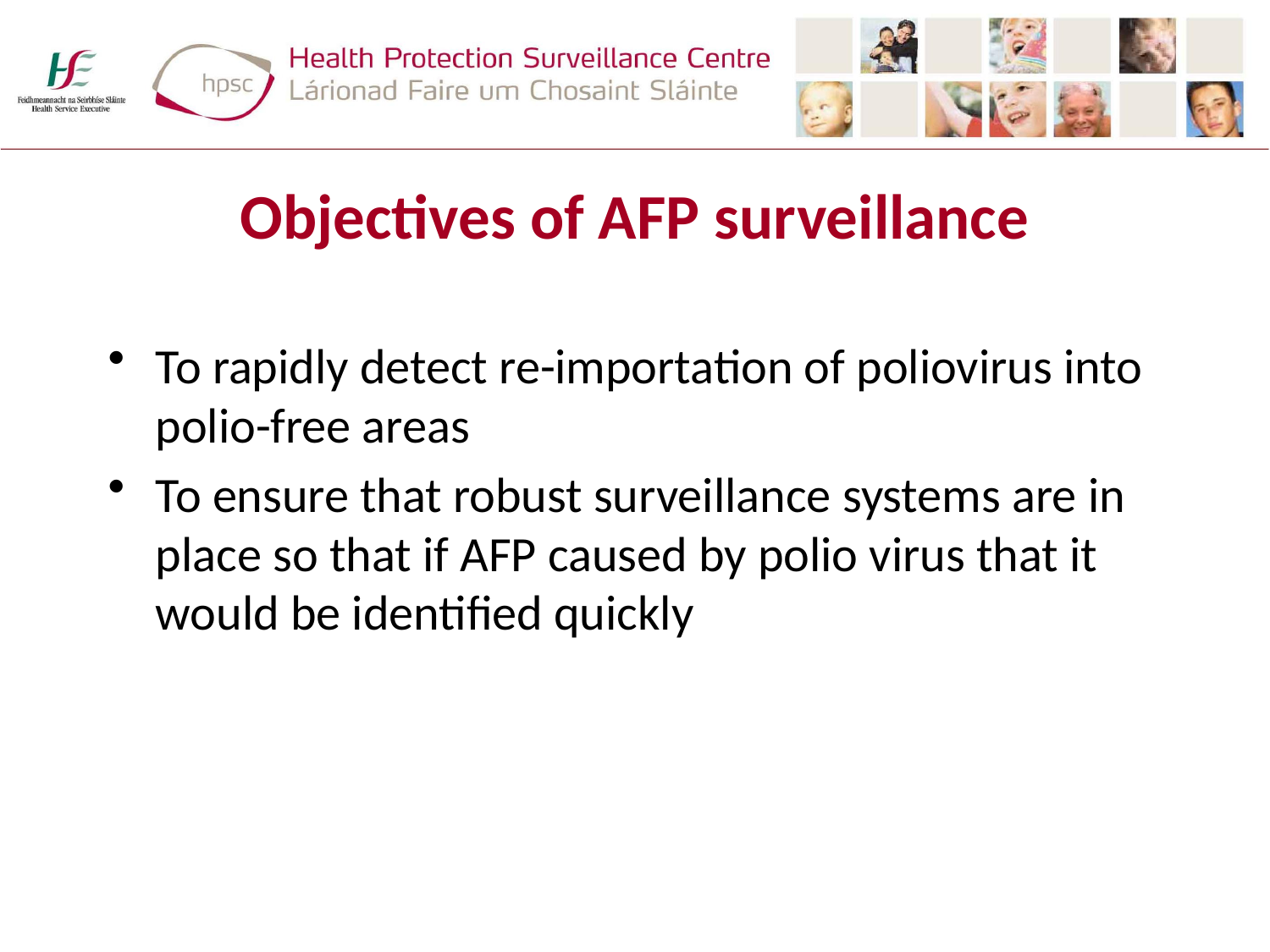

# Objectives of AFP surveillance
To rapidly detect re-importation of poliovirus into polio-free areas
To ensure that robust surveillance systems are in place so that if AFP caused by polio virus that it would be identified quickly